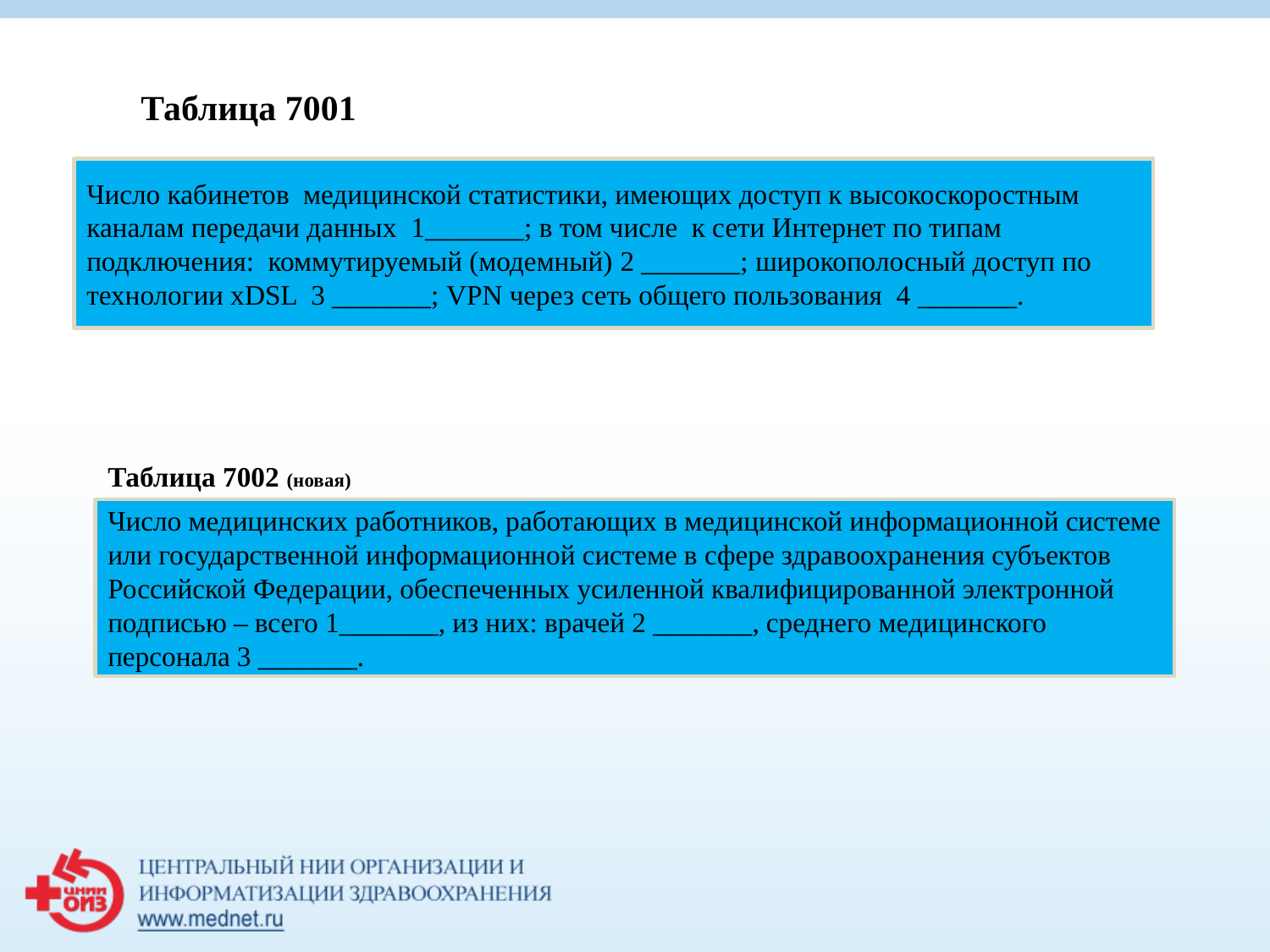

Таблица 7001
Число кабинетов  медицинской статистики, имеющих доступ к высокоскоростным каналам передачи данных  1_______; в том числе  к сети Интернет по типам подключения:  коммутируемый (модемный) 2 _______; широкополосный доступ по технологии xDSL  3 _______; VPN через сеть общего пользования  4 _______.

Таблица 7002 (новая)
Число медицинских работников, работающих в медицинской информационной системе или государственной информационной системе в сфере здравоохранения субъектов Российской Федерации, обеспеченных усиленной квалифицированной электронной подписью – всего 1_______, из них: врачей 2 _______, среднего медицинского персонала 3 _______.